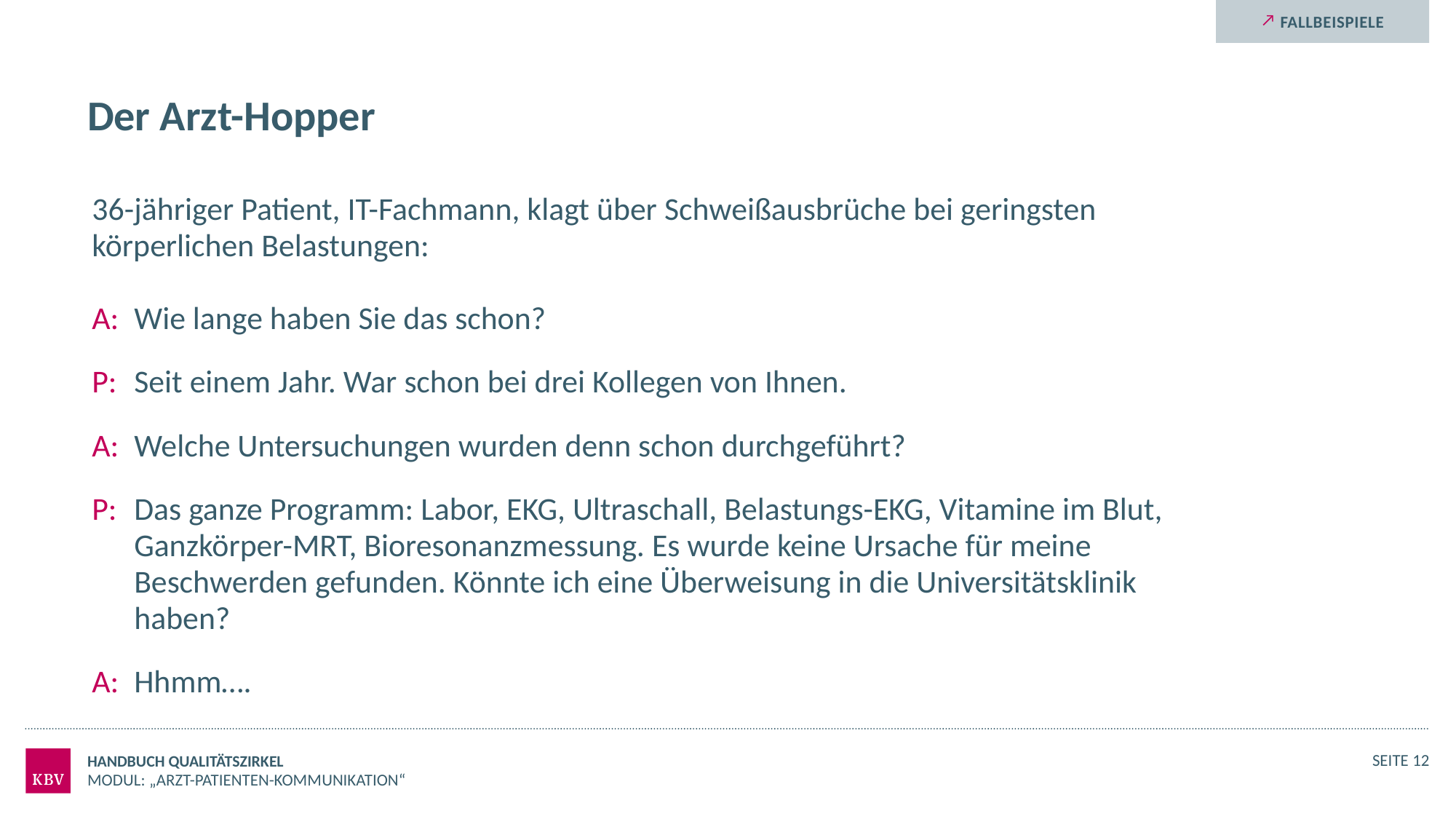

# Der Arzt-Hopper
36-jähriger Patient, IT-Fachmann, klagt über Schweißausbrüche bei geringsten körperlichen Belastungen:
A: 	Wie lange haben Sie das schon?
P: 	Seit einem Jahr. War schon bei drei Kollegen von Ihnen.
A: 	Welche Untersuchungen wurden denn schon durchgeführt?
P: 	Das ganze Programm: Labor, EKG, Ultraschall, Belastungs-EKG, Vitamine im Blut, Ganzkörper-MRT, Bioresonanzmessung. Es wurde keine Ursache für meine Beschwerden gefunden. Könnte ich eine Überweisung in die Universitätsklinik haben?
A: 	Hhmm….
Handbuch Qualitätszirkel
Seite 12
Modul: „Arzt-Patienten-Kommunikation“